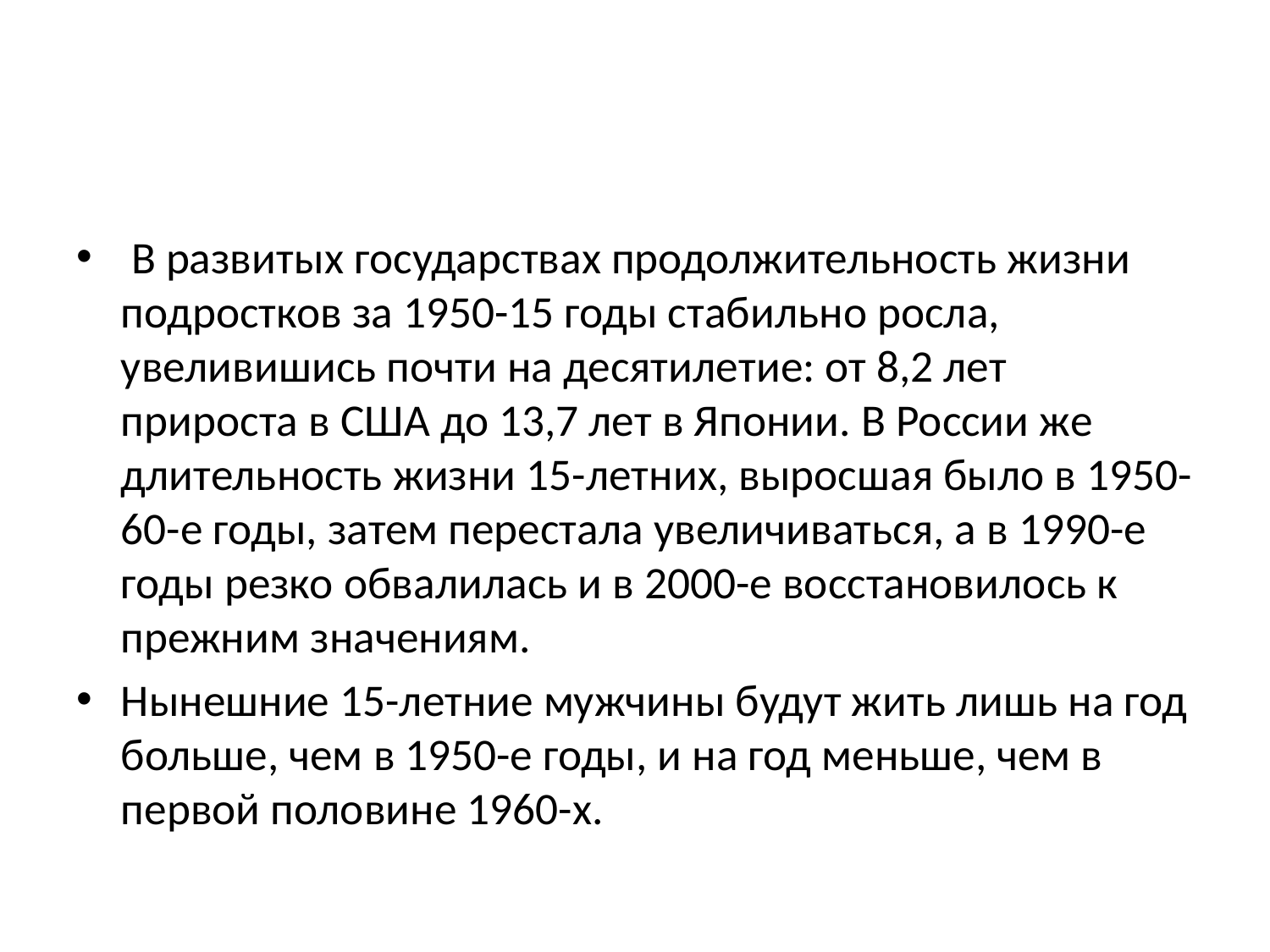

#
 В развитых государствах продолжительность жизни подростков за 1950-15 годы стабильно росла, увеливишись почти на десятилетие: от 8,2 лет прироста в США до 13,7 лет в Японии. В России же длительность жизни 15-летних, выросшая было в 1950-60-е годы, затем перестала увеличиваться, а в 1990-е годы резко обвалилась и в 2000-е восстановилось к прежним значениям.
Нынешние 15-летние мужчины будут жить лишь на год больше, чем в 1950-е годы, и на год меньше, чем в первой половине 1960-х.